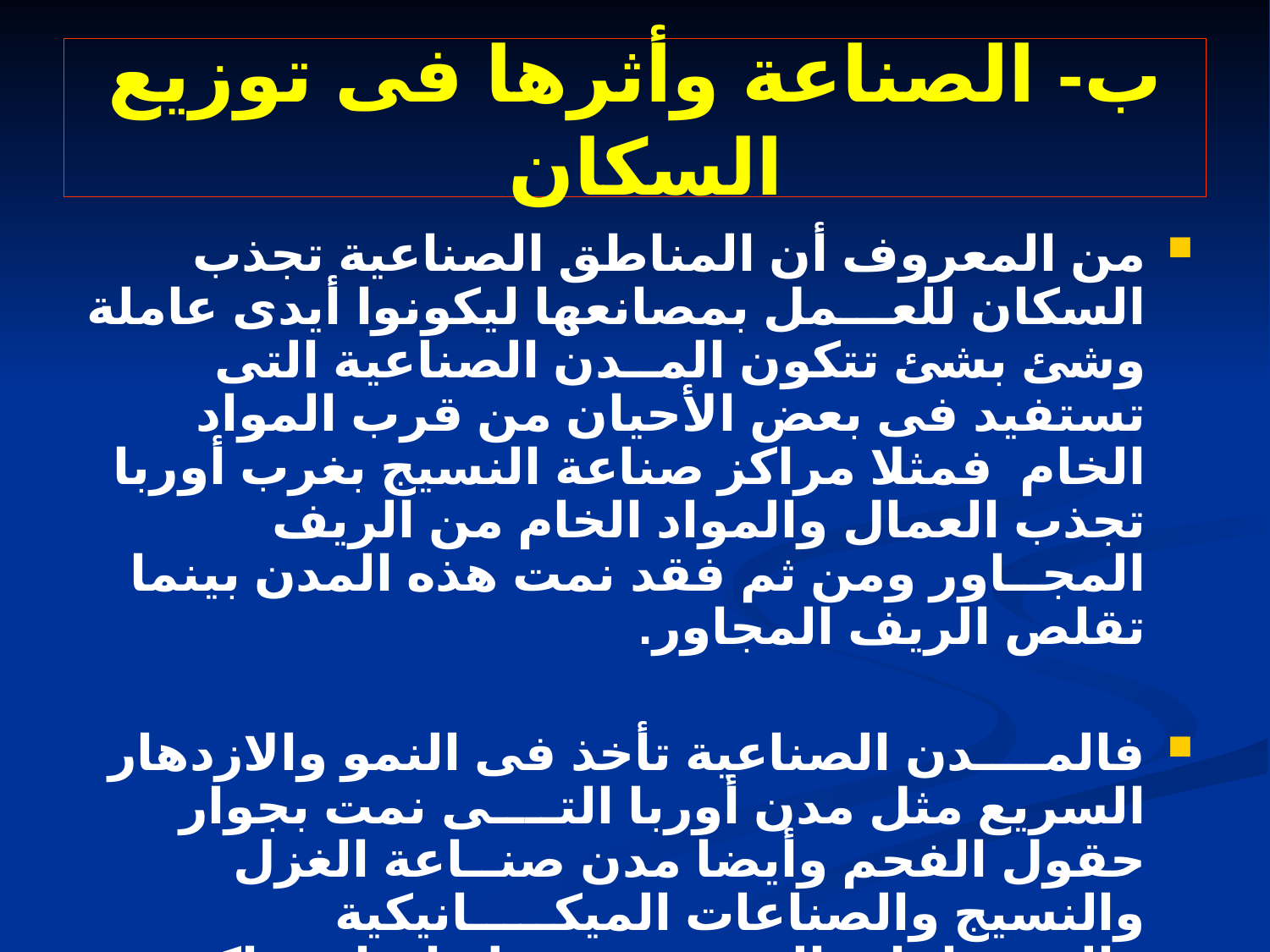

# ب- الصناعة وأثرها فى توزيع السكان
من المعروف أن المناطق الصناعية تجذب السكان للعـــمل بمصانعها ليكونوا أيدى عاملة وشئ بشئ تتكون المــدن الصناعية التى تستفيد فى بعض الأحيان من قرب المواد الخام  فمثلا مراكز صناعة النسيج بغرب أوربا تجذب العمال والمواد الخام من الريف المجــاور ومن ثم فقد نمت هذه المدن بينما تقلص الريف المجاور.

فالمــــدن الصناعية تأخذ فى النمو والازدهار السريع مثل مدن أوربا التــــى نمت بجوار حقول الفحم وأيضا مدن صنــاعة الغزل والنسيج والصناعات الميكـــــانيكية والصنـــاعات الخفيفة ترتبط دائما بمراكز تجمع السكان .